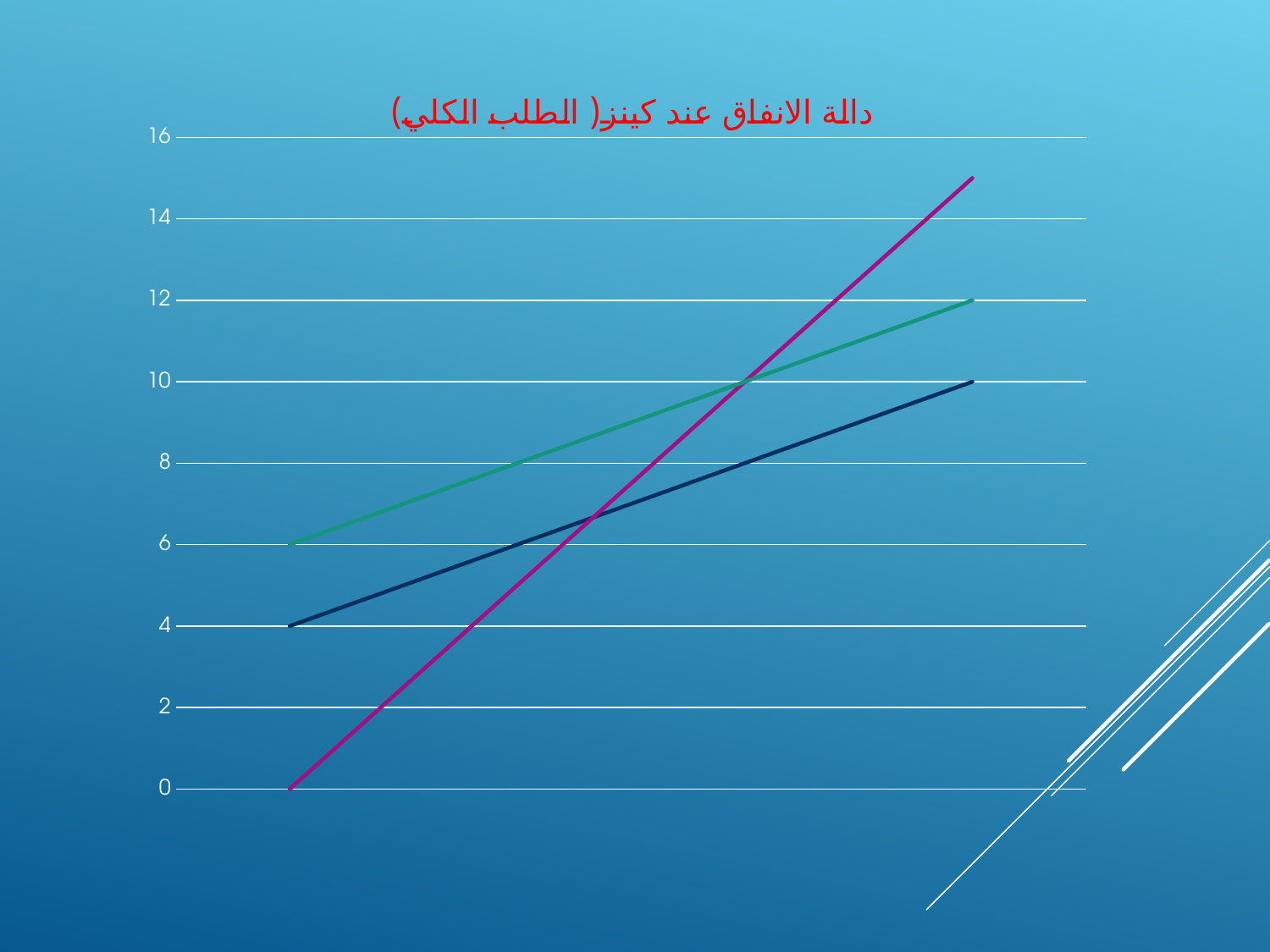

### Chart: دالة الانفاق عند كينز( الطلب الكلي)

| Category | Series 1 | Series 2 | Series 3 |
|---|---|---|---|
| Category 1 | 4.0 | 0.0 | 6.0 |
| Category 2 | 6.0 | 5.0 | 8.0 |
| Category 3 | 8.0 | 10.0 | 10.0 |
| Category 4 | 10.0 | 15.0 | 12.0 |